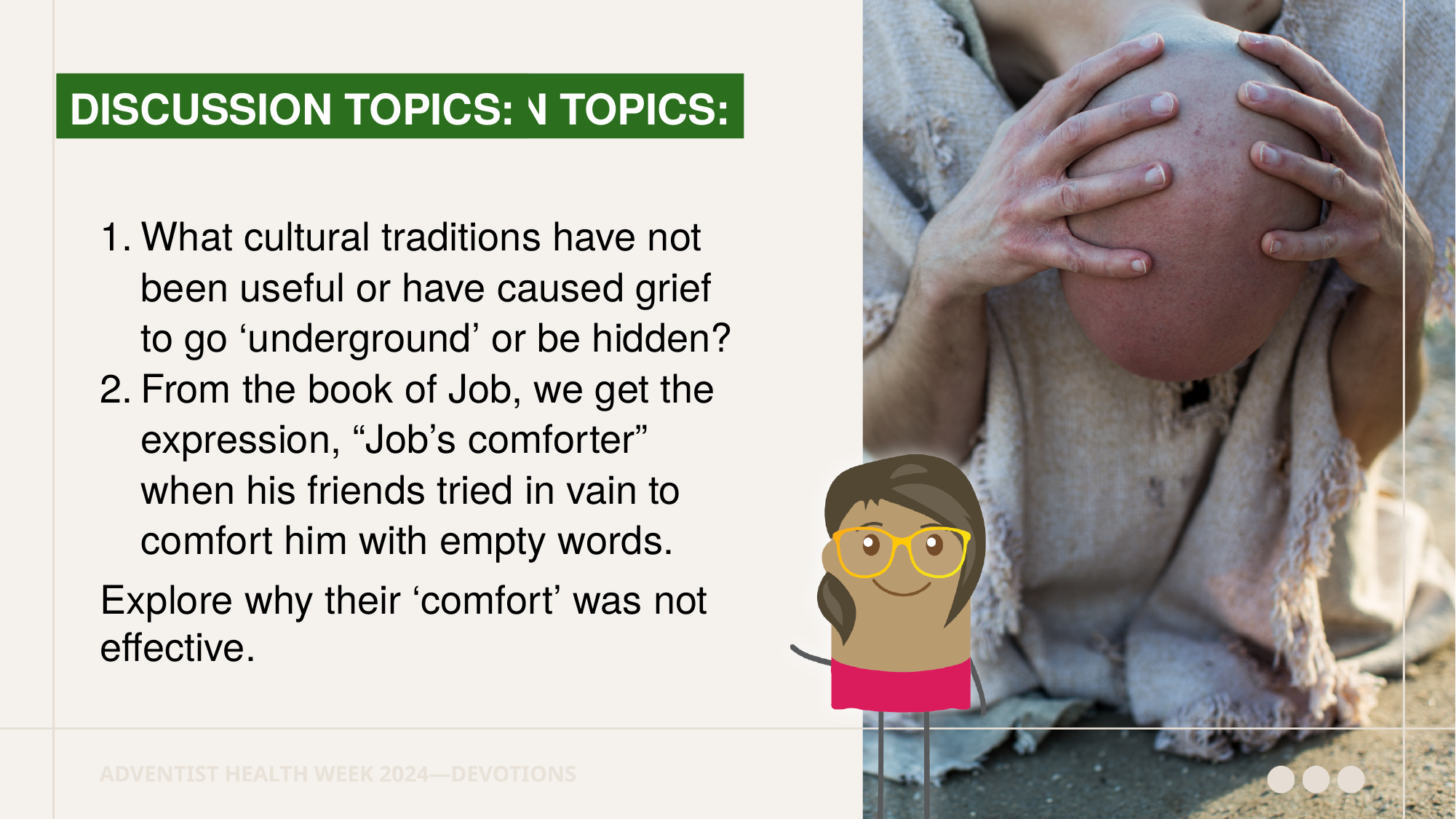

FURTHER DISCUSSION TOPICS:
DISCUSSION TOPICS:
What cultural traditions have not been useful or have caused grief to go ‘underground’ or be hidden?
From the book of Job, we get the expression, “Job’s comforter” when his friends tried in vain to comfort him with empty words.
Explore why their ‘comfort’ was not effective.